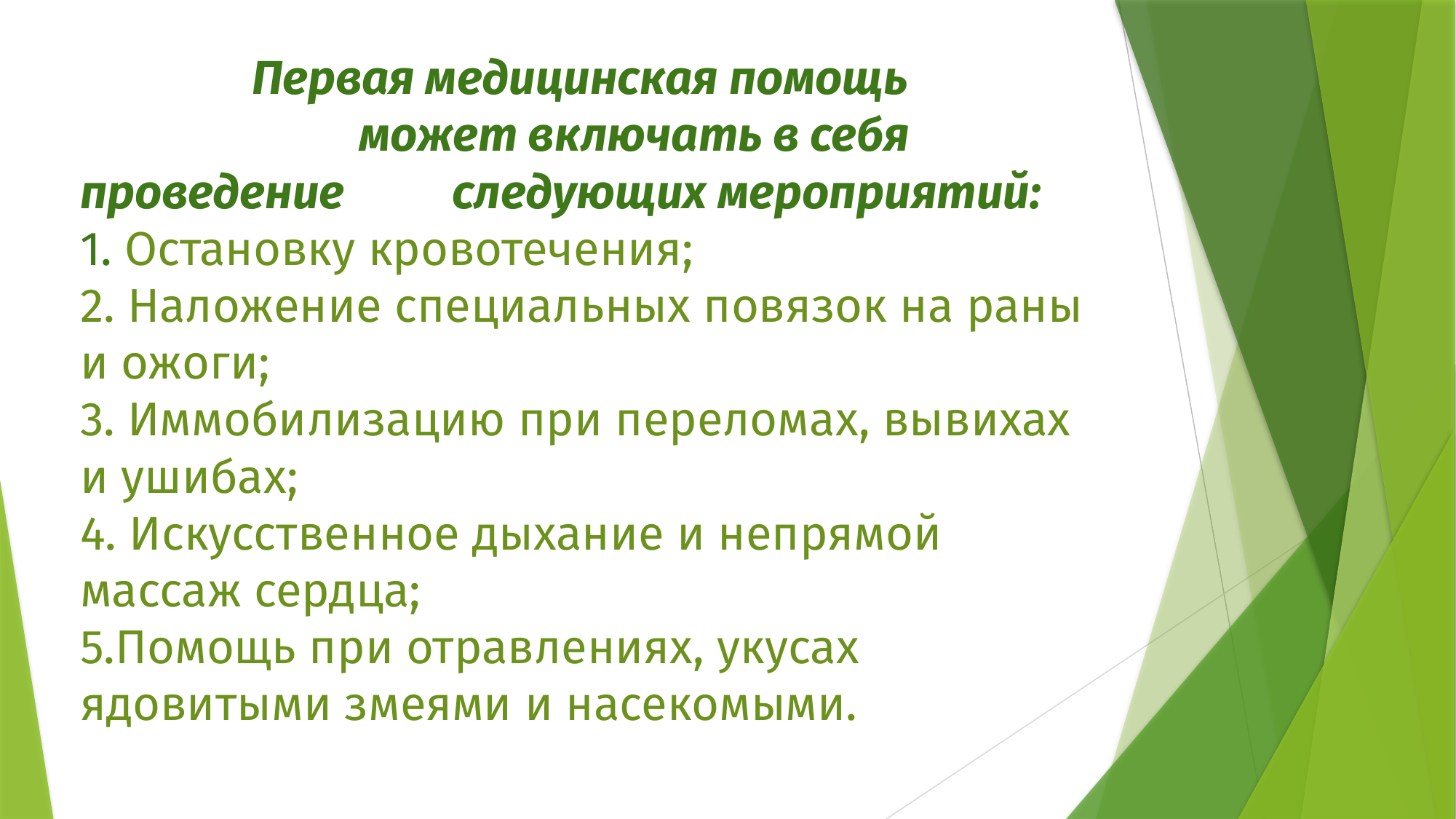

# Первая медицинская помощь                                            может включать в себя проведение          следующих мероприятий: 1. Остановку кровотечения; 2. Наложение специальных повязок на раны и ожоги; 3. Иммобилизацию при переломах, вывихах и ушибах; 4. Искусственное дыхание и непрямой массаж сердца; 5.Помощь при отравлениях, укусах ядовитыми змеями и насекомыми.